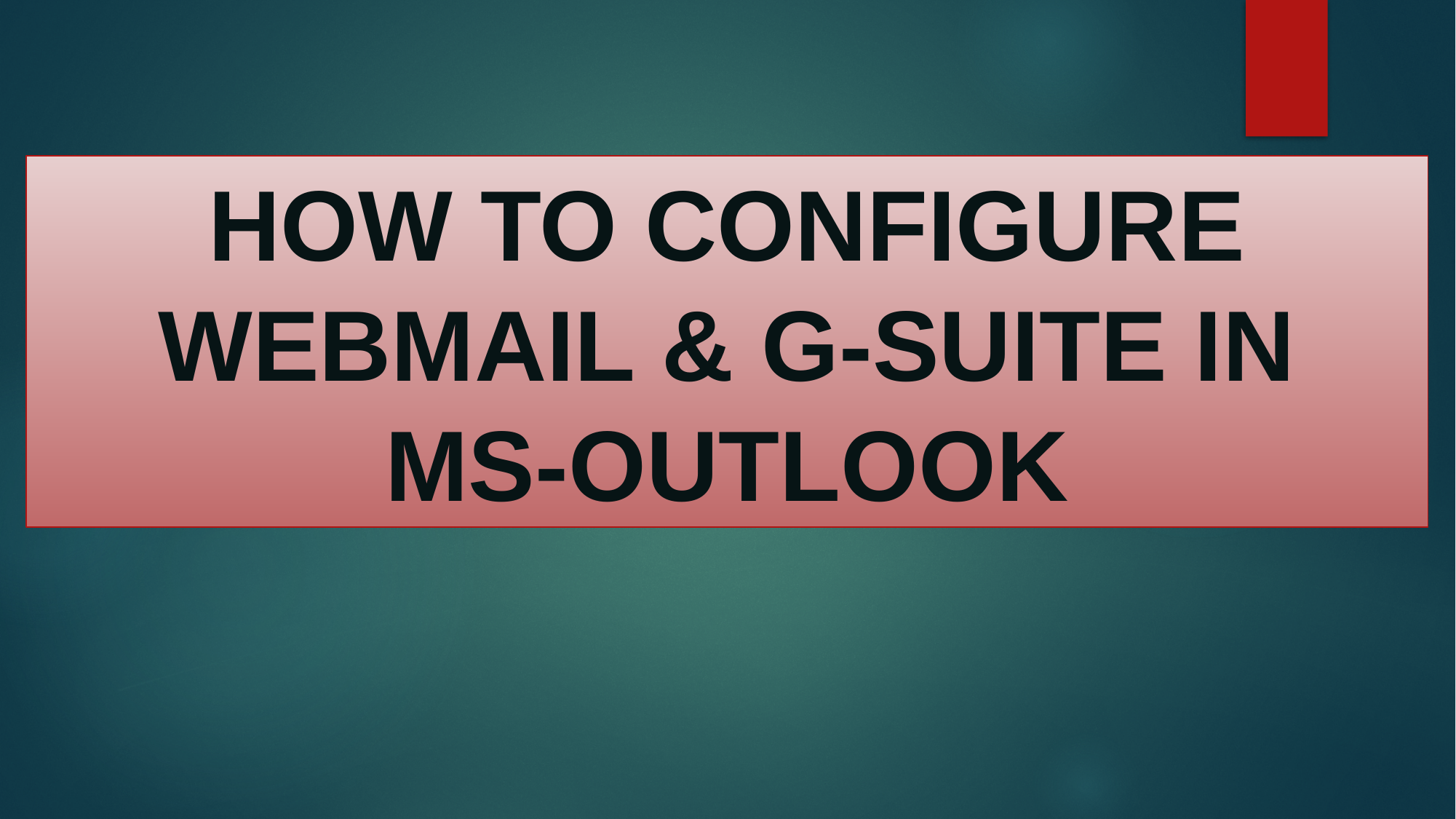

HOW TO CONFIGURE WEBMAIL & G-suite IN
MS-OUTLOOK